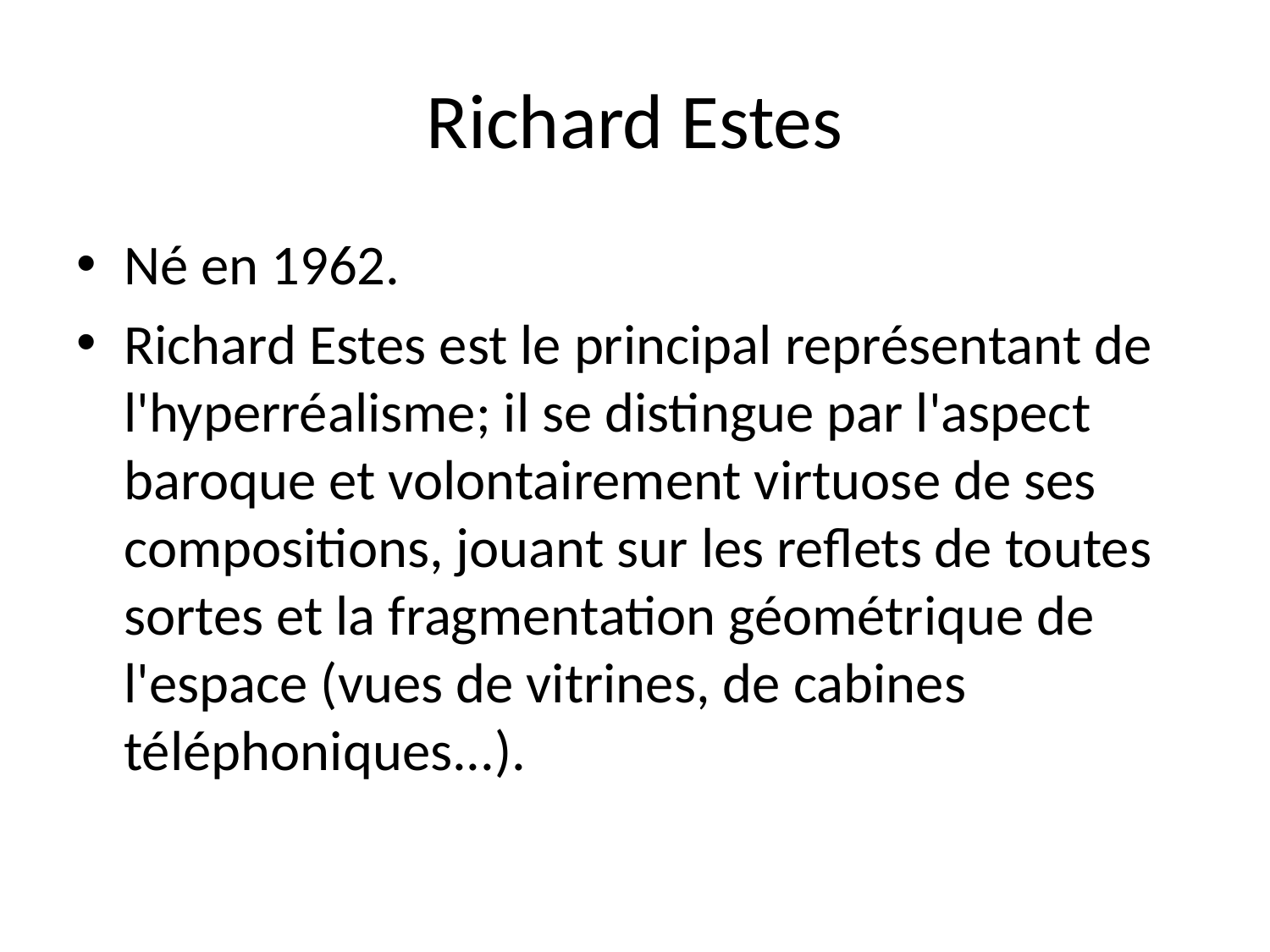

# Richard Estes
Né en 1962.
Richard Estes est le principal représentant de l'hyperréalisme; il se distingue par l'aspect baroque et volontairement virtuose de ses compositions, jouant sur les reflets de toutes sortes et la fragmentation géométrique de l'espace (vues de vitrines, de cabines téléphoniques...).